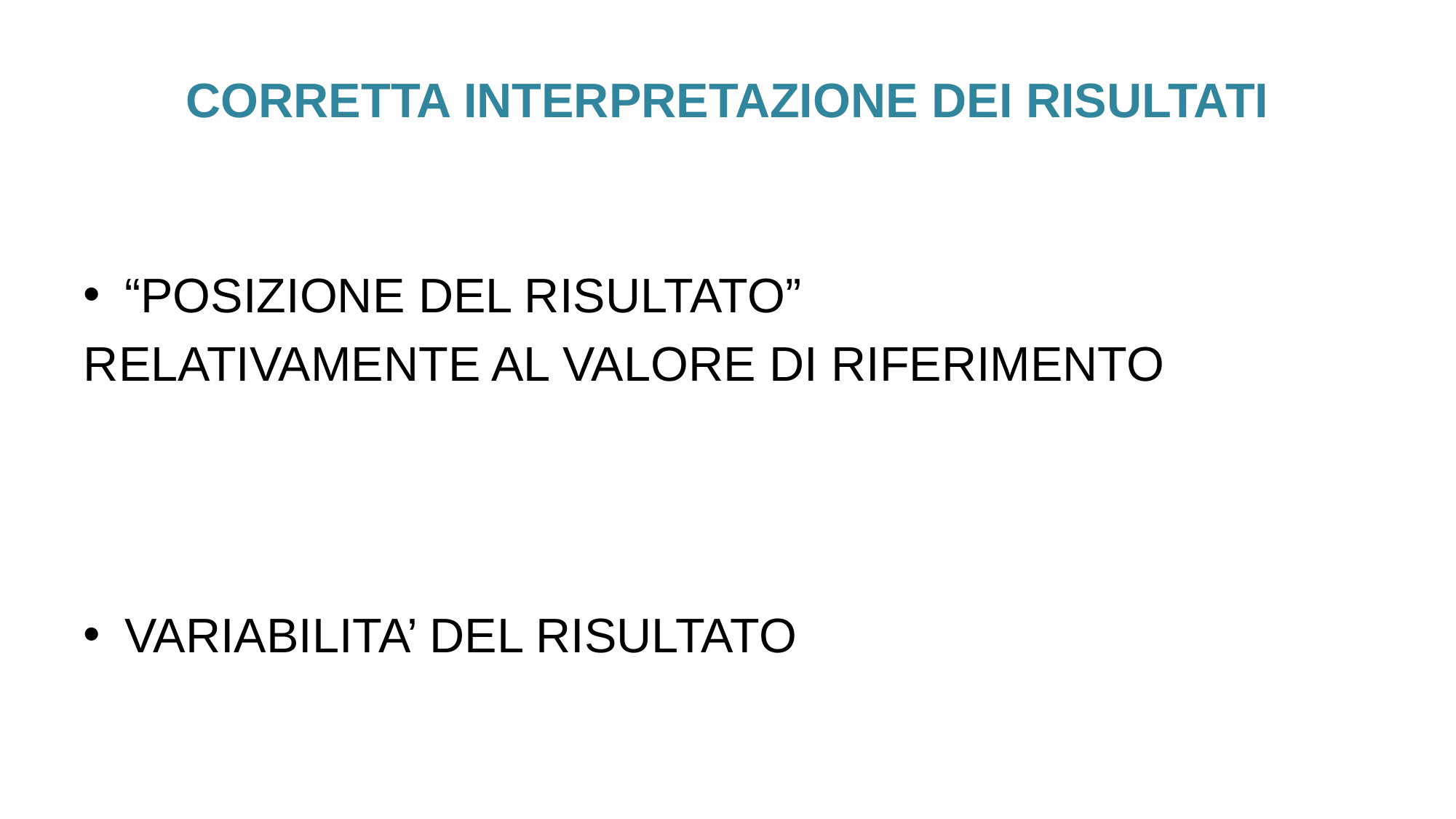

# CORRETTA INTERPRETAZIONE DEI RISULTATI

“POSIZIONE DEL RISULTATO”
RELATIVAMENTE AL VALORE DI RIFERIMENTO

VARIABILITA’ DEL RISULTATO